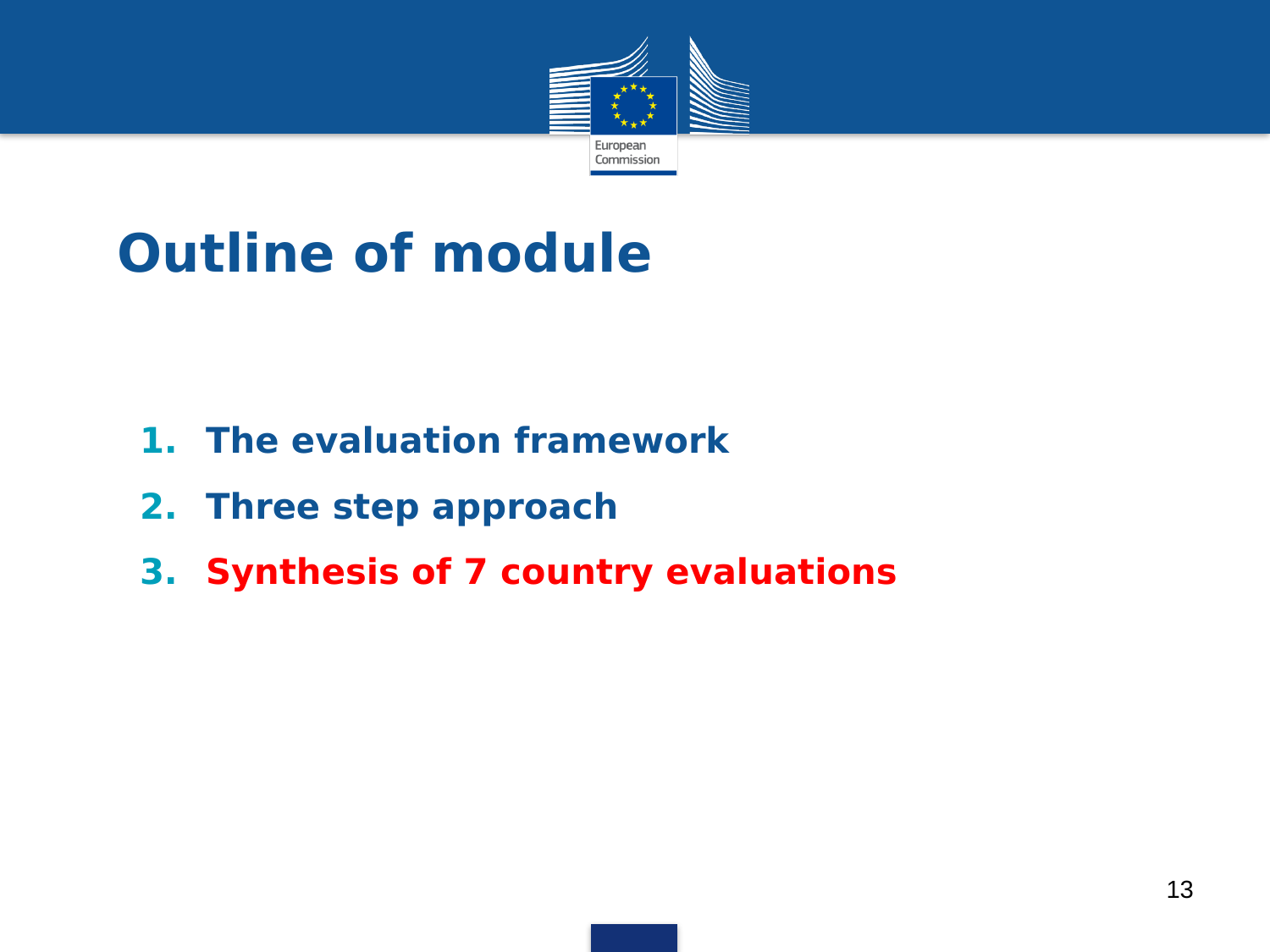

# Outline of module

The evaluation framework
Three step approach
Synthesis of 7 country evaluations

13